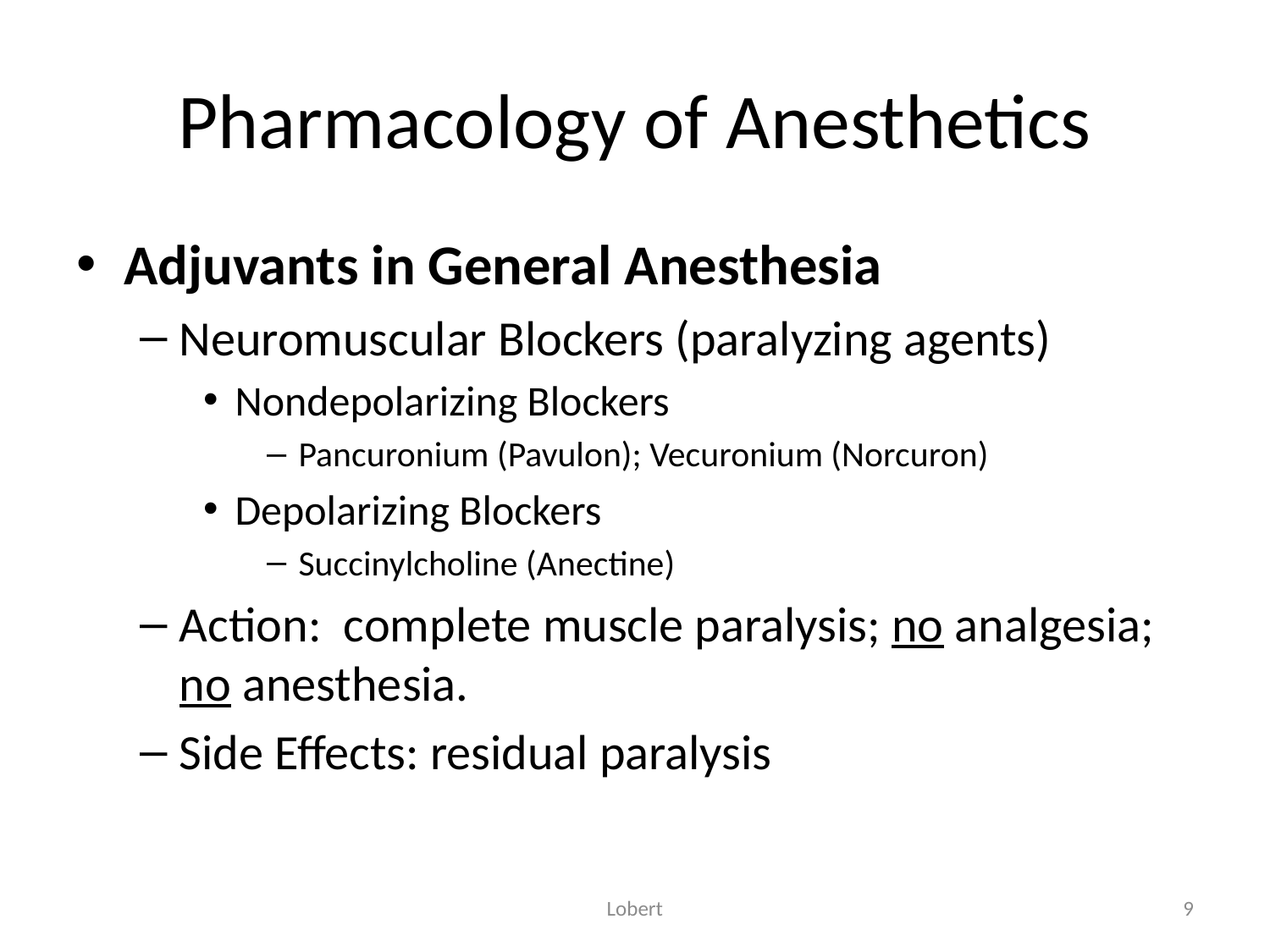

# Pharmacology of Anesthetics
Adjuvants in General Anesthesia
Neuromuscular Blockers (paralyzing agents)
Nondepolarizing Blockers
Pancuronium (Pavulon); Vecuronium (Norcuron)
Depolarizing Blockers
Succinylcholine (Anectine)
Action:  complete muscle paralysis; no analgesia; no anesthesia.
Side Effects: residual paralysis
Lobert
9